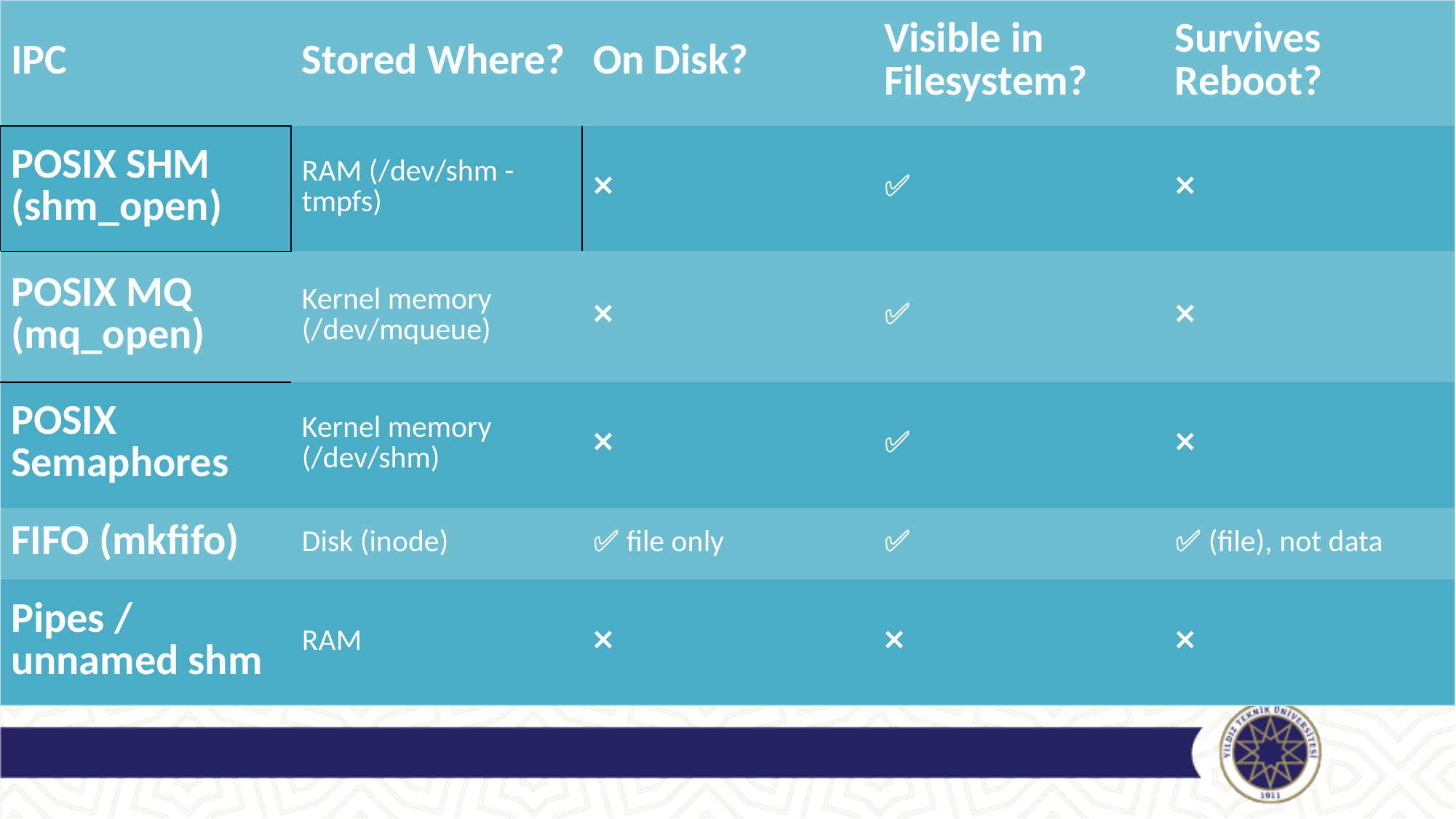

| IPC | Stored Where? | On Disk? | Visible in Filesystem? | Survives Reboot? |
| --- | --- | --- | --- | --- |
| POSIX SHM (shm\_open) | RAM (/dev/shm - tmpfs) | ❌ | ✅ | ❌ |
| POSIX MQ (mq\_open) | Kernel memory (/dev/mqueue) | ❌ | ✅ | ❌ |
| POSIX Semaphores | Kernel memory (/dev/shm) | ❌ | ✅ | ❌ |
| FIFO (mkfifo) | Disk (inode) | ✅ file only | ✅ | ✅ (file), not data |
| Pipes / unnamed shm | RAM | ❌ | ❌ | ❌ |